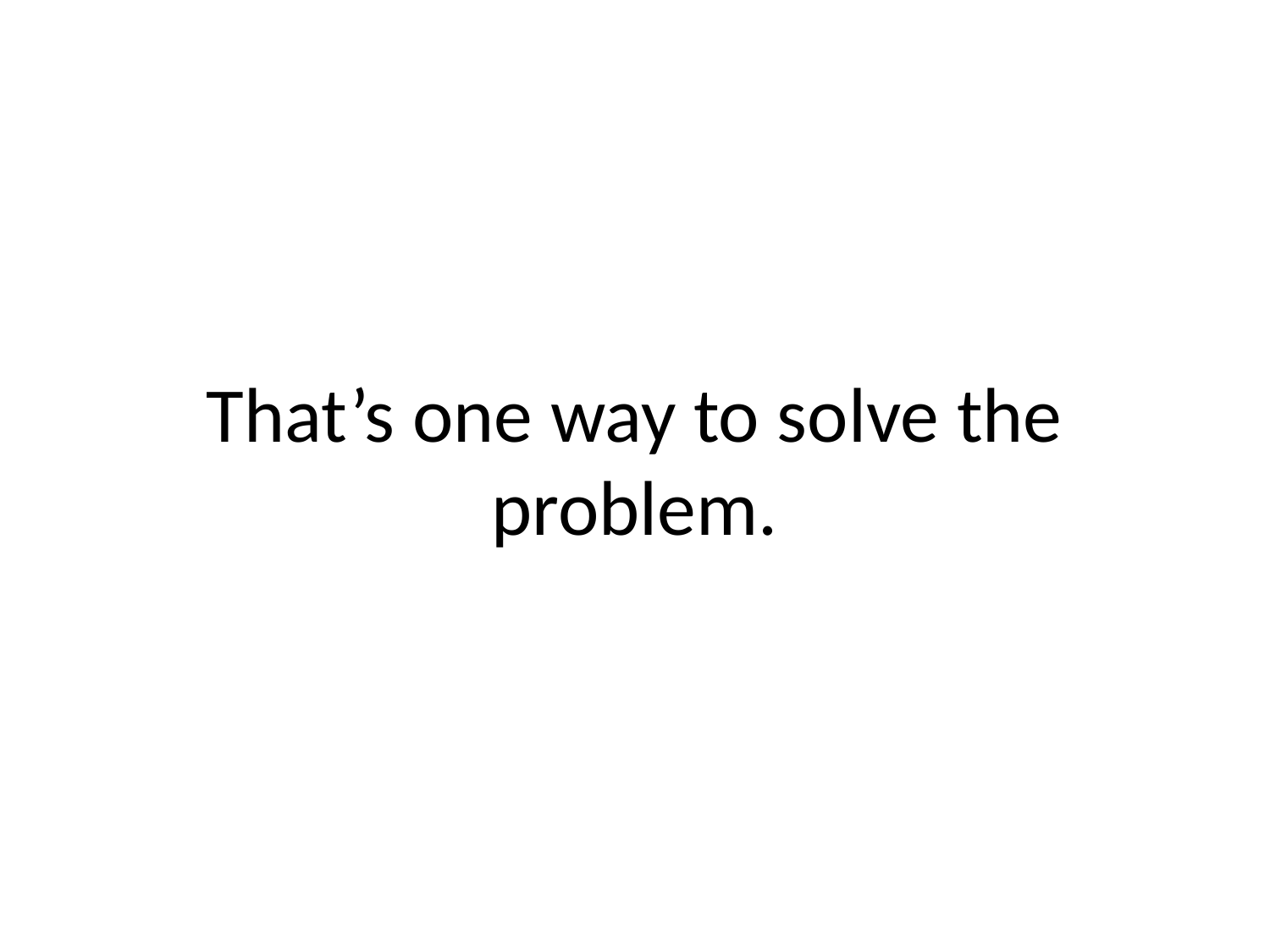

# That’s one way to solve the problem.